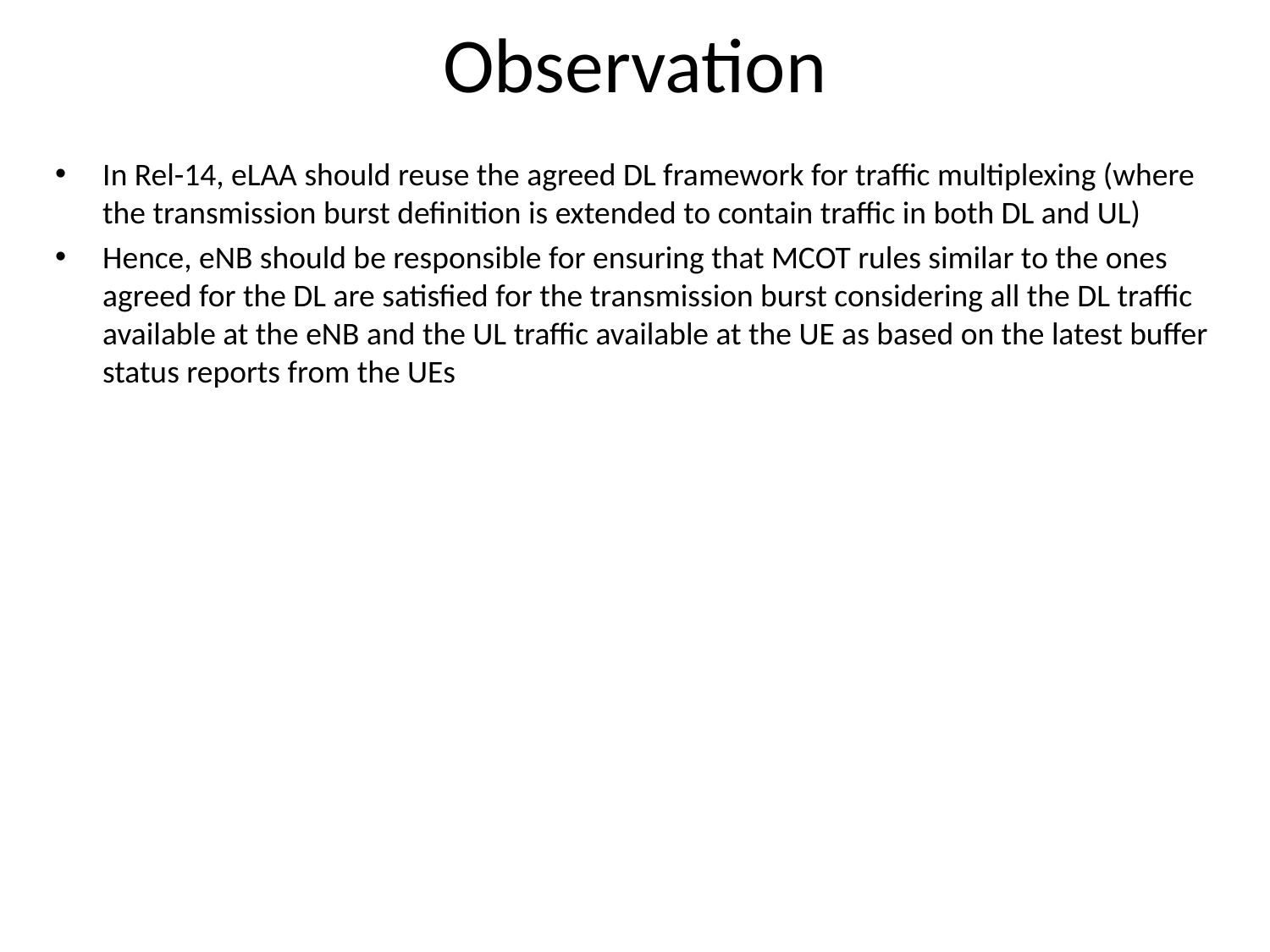

# Observation
In Rel-14, eLAA should reuse the agreed DL framework for traffic multiplexing (where the transmission burst definition is extended to contain traffic in both DL and UL)
Hence, eNB should be responsible for ensuring that MCOT rules similar to the ones agreed for the DL are satisfied for the transmission burst considering all the DL traffic available at the eNB and the UL traffic available at the UE as based on the latest buffer status reports from the UEs